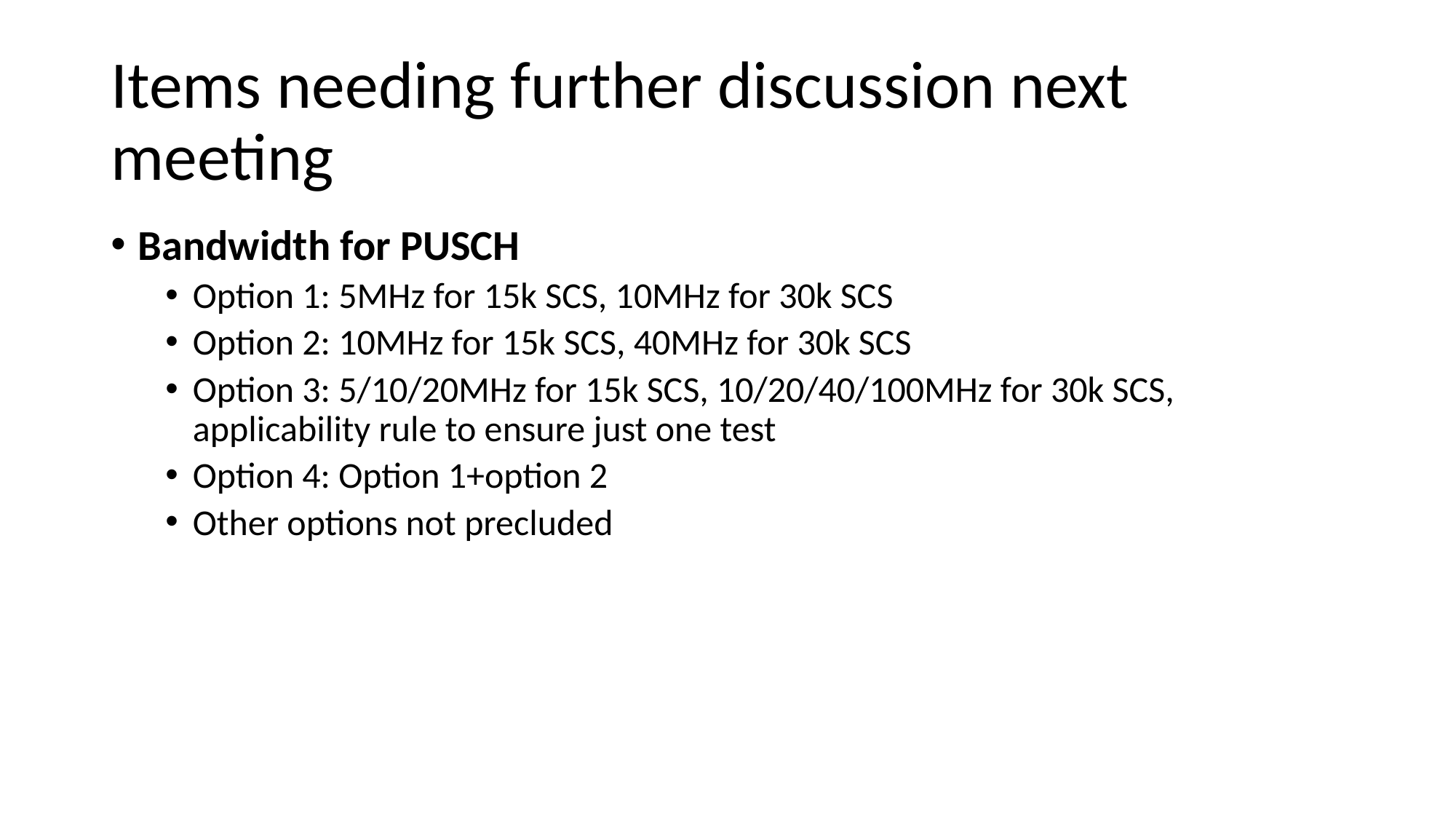

# Items needing further discussion next meeting
Bandwidth for PUSCH
Option 1: 5MHz for 15k SCS, 10MHz for 30k SCS
Option 2: 10MHz for 15k SCS, 40MHz for 30k SCS
Option 3: 5/10/20MHz for 15k SCS, 10/20/40/100MHz for 30k SCS, applicability rule to ensure just one test
Option 4: Option 1+option 2
Other options not precluded